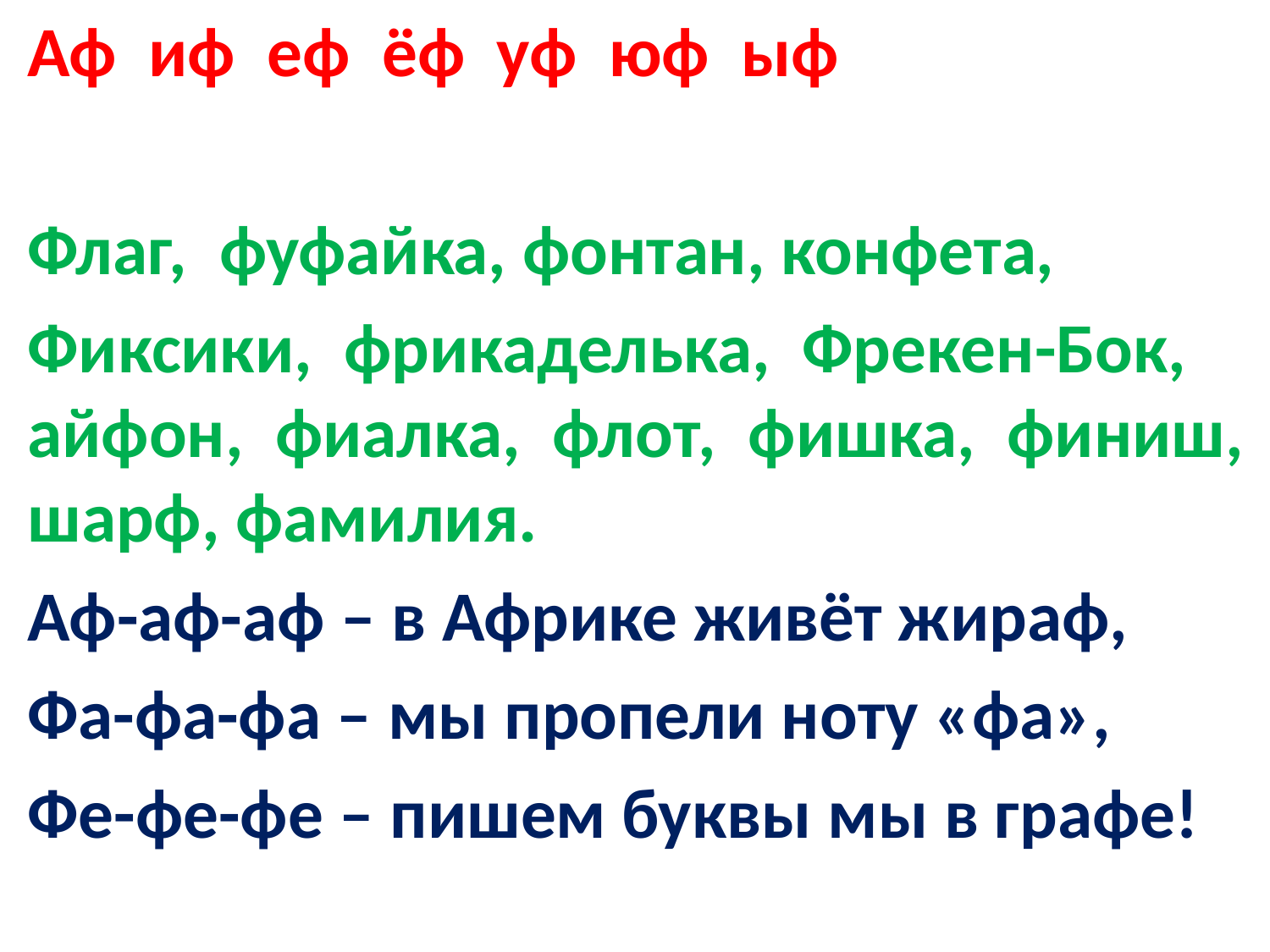

Аф  иф  еф  ёф  уф  юф  ыф

Флаг,  фуфайка, фонтан, конфета,
Фиксики,  фрикаделька,  Фрекен-Бок, айфон,  фиалка,  флот,  фишка,  финиш, шарф, фамилия.
Аф-аф-аф – в Африке живёт жираф,
Фа-фа-фа – мы пропели ноту «фа»,
Фе-фе-фе – пишем буквы мы в графе!
#